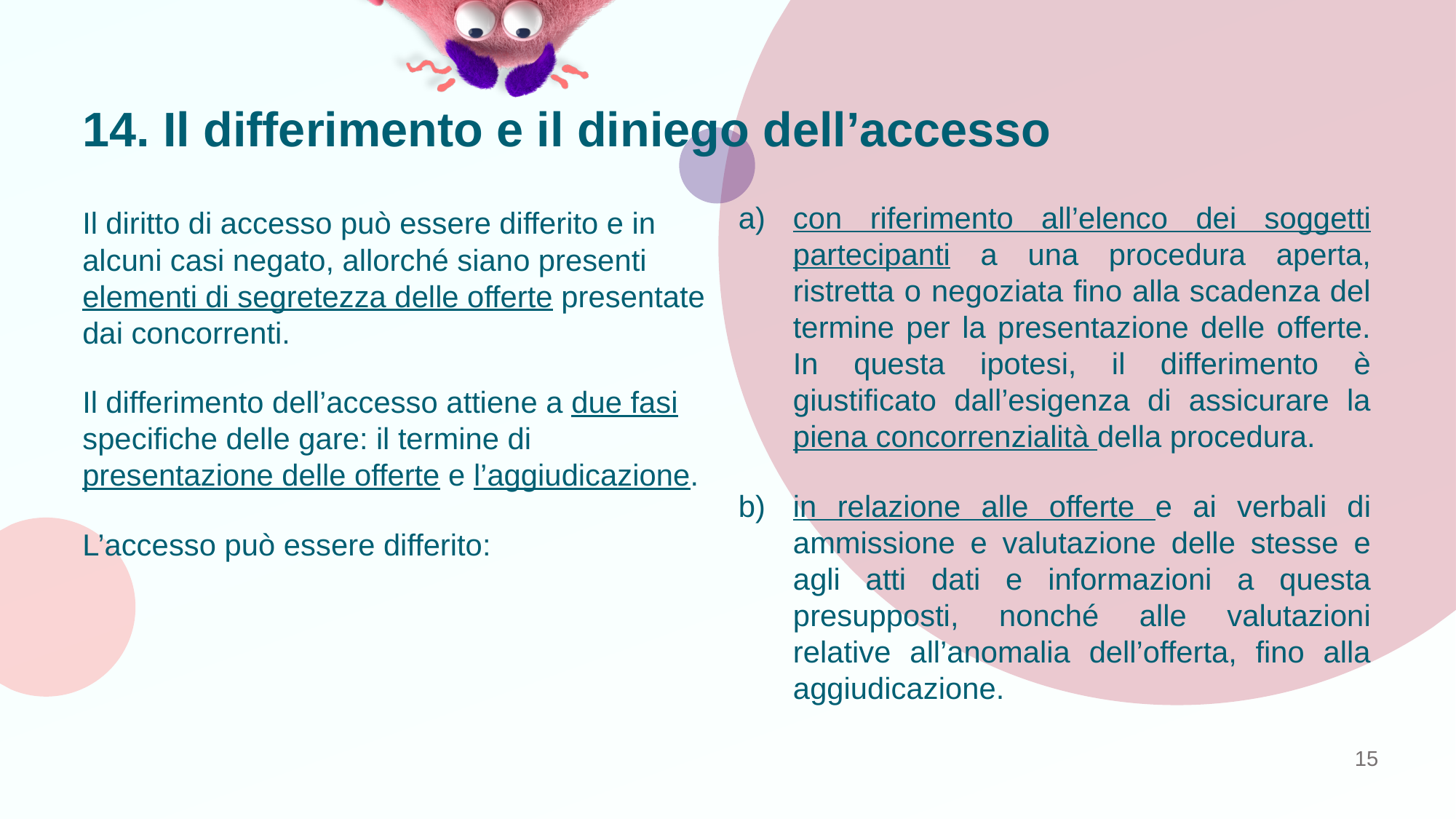

# 14. Il differimento e il diniego dell’accesso
con riferimento all’elenco dei soggetti partecipanti a una procedura aperta, ristretta o negoziata fino alla scadenza del termine per la presentazione delle offerte. In questa ipotesi, il differimento è giustificato dall’esigenza di assicurare la piena concorrenzialità della procedura.
in relazione alle offerte e ai verbali di ammissione e valutazione delle stesse e agli atti dati e informazioni a questa presupposti, nonché alle valutazioni relative all’anomalia dell’offerta, fino alla aggiudicazione.

Il diritto di accesso può essere differito e in alcuni casi negato, allorché siano presenti elementi di segretezza delle offerte presentate dai concorrenti.
Il differimento dell’accesso attiene a due fasi specifiche delle gare: il termine di presentazione delle offerte e l’aggiudicazione.
L’accesso può essere differito:
15